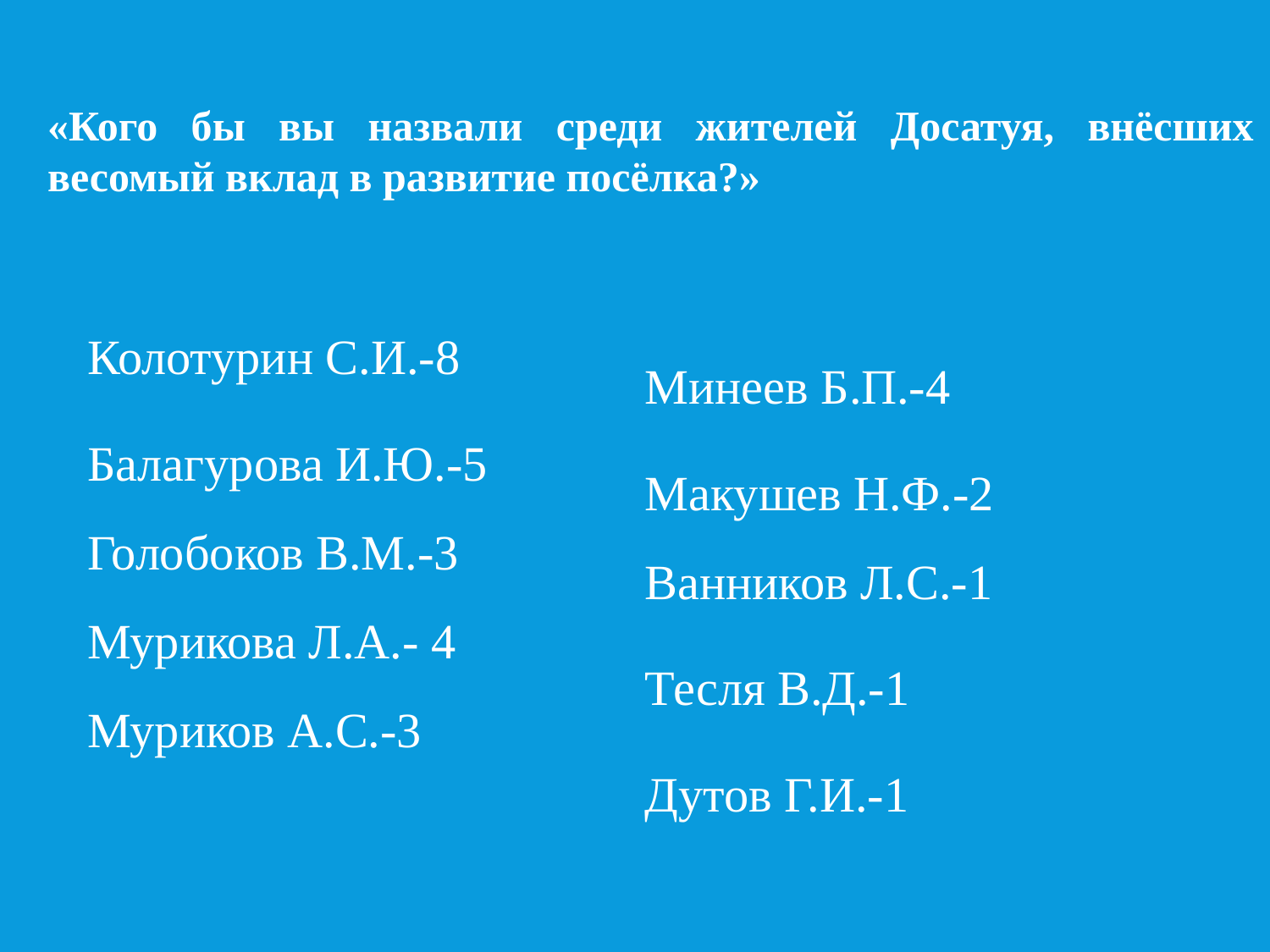

«Кого бы вы назвали среди жителей Досатуя, внёсших весомый вклад в развитие посёлка?»

Колотурин С.И.-8
Балагурова И.Ю.-5 Голобоков В.М.-3 Мурикова Л.А.- 4 Муриков А.С.-3

Минеев Б.П.-4
Макушев Н.Ф.-2 Ванников Л.С.-1
Тесля В.Д.-1
Дутов Г.И.-1